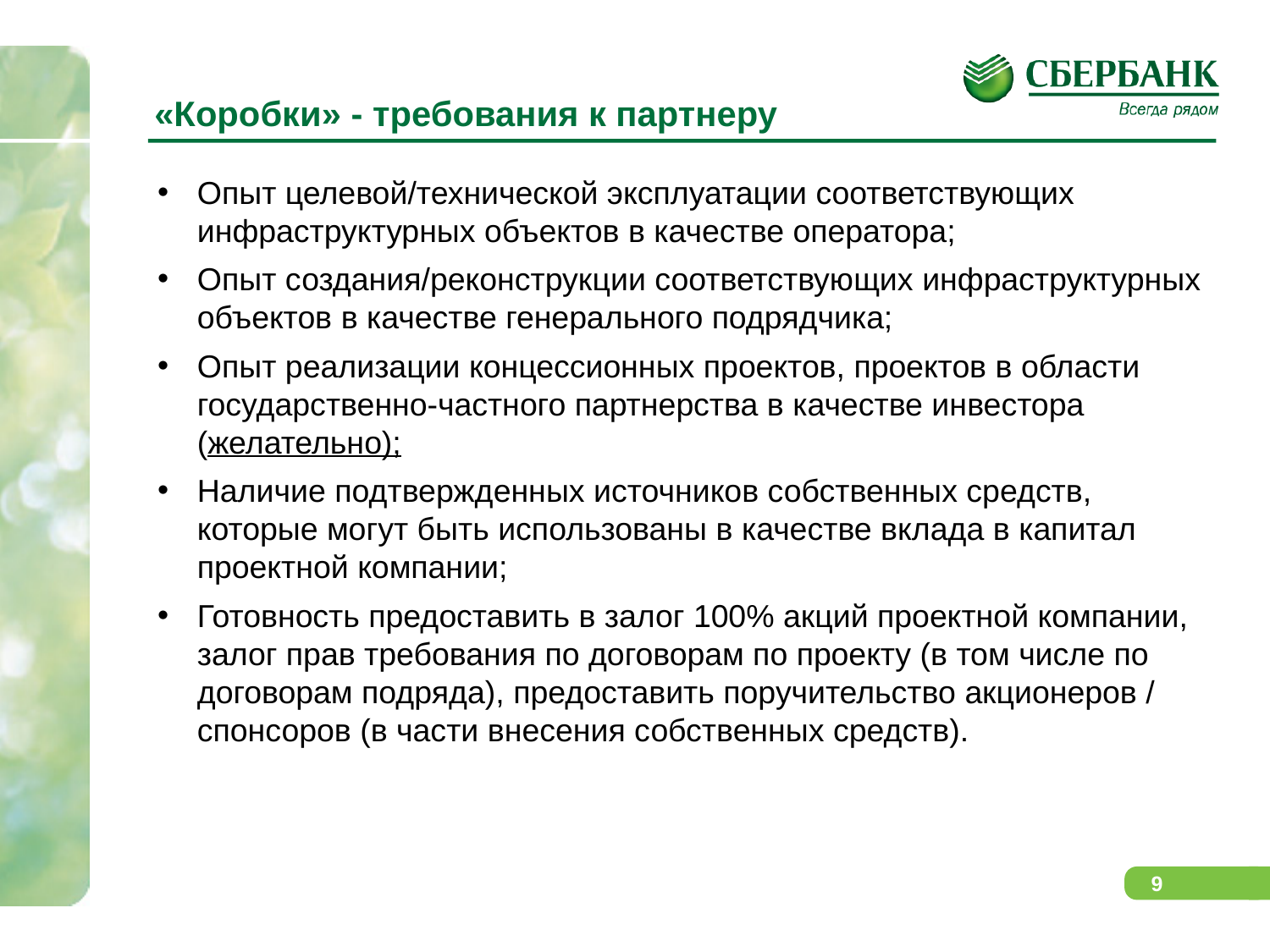

# «Коробки» - требования к партнеру
Опыт целевой/технической эксплуатации соответствующих инфраструктурных объектов в качестве оператора;
Опыт создания/реконструкции соответствующих инфраструктурных объектов в качестве генерального подрядчика;
Опыт реализации концессионных проектов, проектов в области государственно-частного партнерства в качестве инвестора (желательно);
Наличие подтвержденных источников собственных средств, которые могут быть использованы в качестве вклада в капитал проектной компании;
Готовность предоставить в залог 100% акций проектной компании, залог прав требования по договорам по проекту (в том числе по договорам подряда), предоставить поручительство акционеров / спонсоров (в части внесения собственных средств).